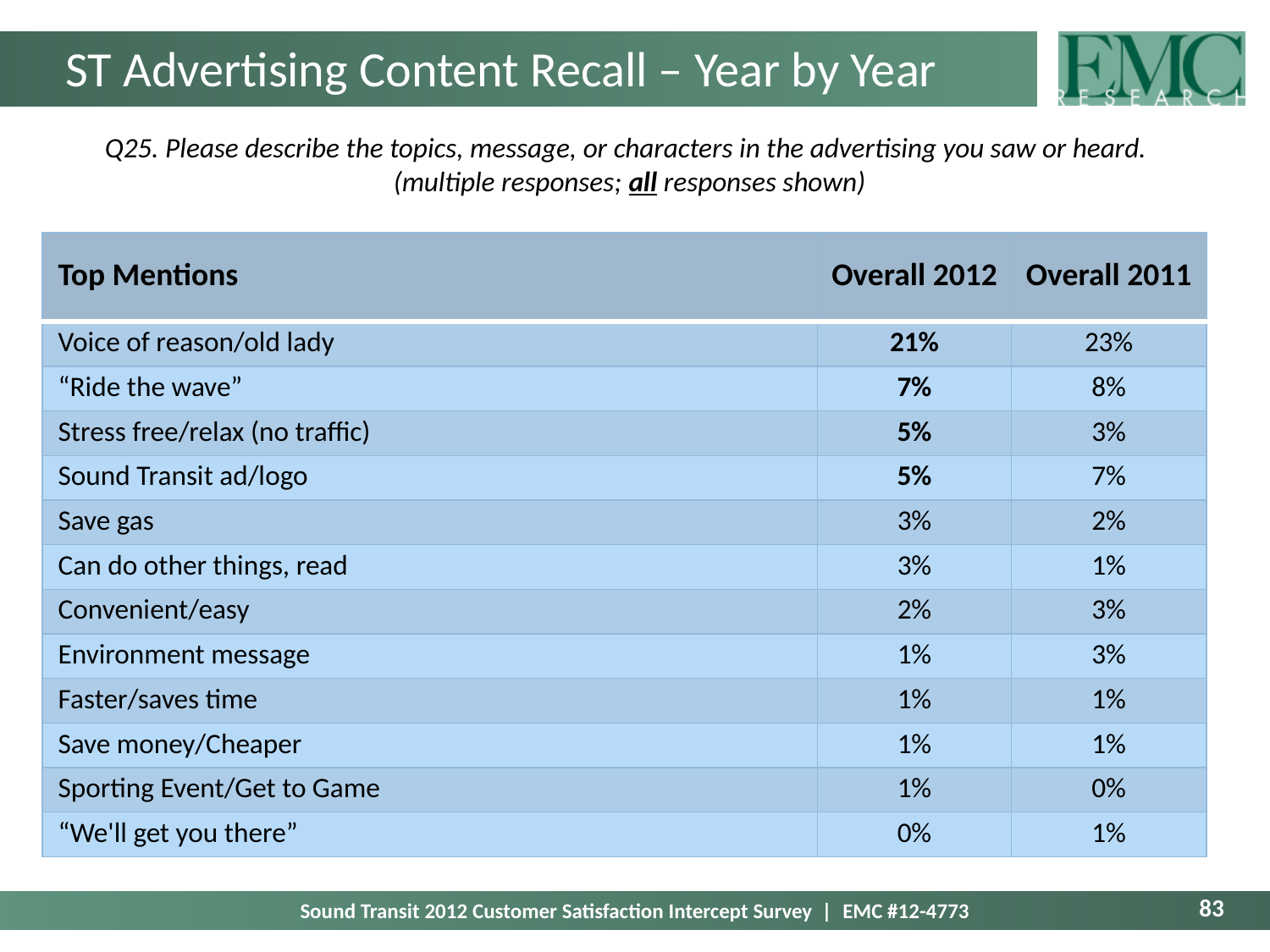

# ST Advertising Content Recall – Year by Year
Q25. Please describe the topics, message, or characters in the advertising you saw or heard.
(multiple responses; all responses shown)
| Top Mentions | Overall 2012 | Overall 2011 |
| --- | --- | --- |
| Voice of reason/old lady | 21% | 23% |
| “Ride the wave” | 7% | 8% |
| Stress free/relax (no traffic) | 5% | 3% |
| Sound Transit ad/logo | 5% | 7% |
| Save gas | 3% | 2% |
| Can do other things, read | 3% | 1% |
| Convenient/easy | 2% | 3% |
| Environment message | 1% | 3% |
| Faster/saves time | 1% | 1% |
| Save money/Cheaper | 1% | 1% |
| Sporting Event/Get to Game | 1% | 0% |
| “We'll get you there” | 0% | 1% |